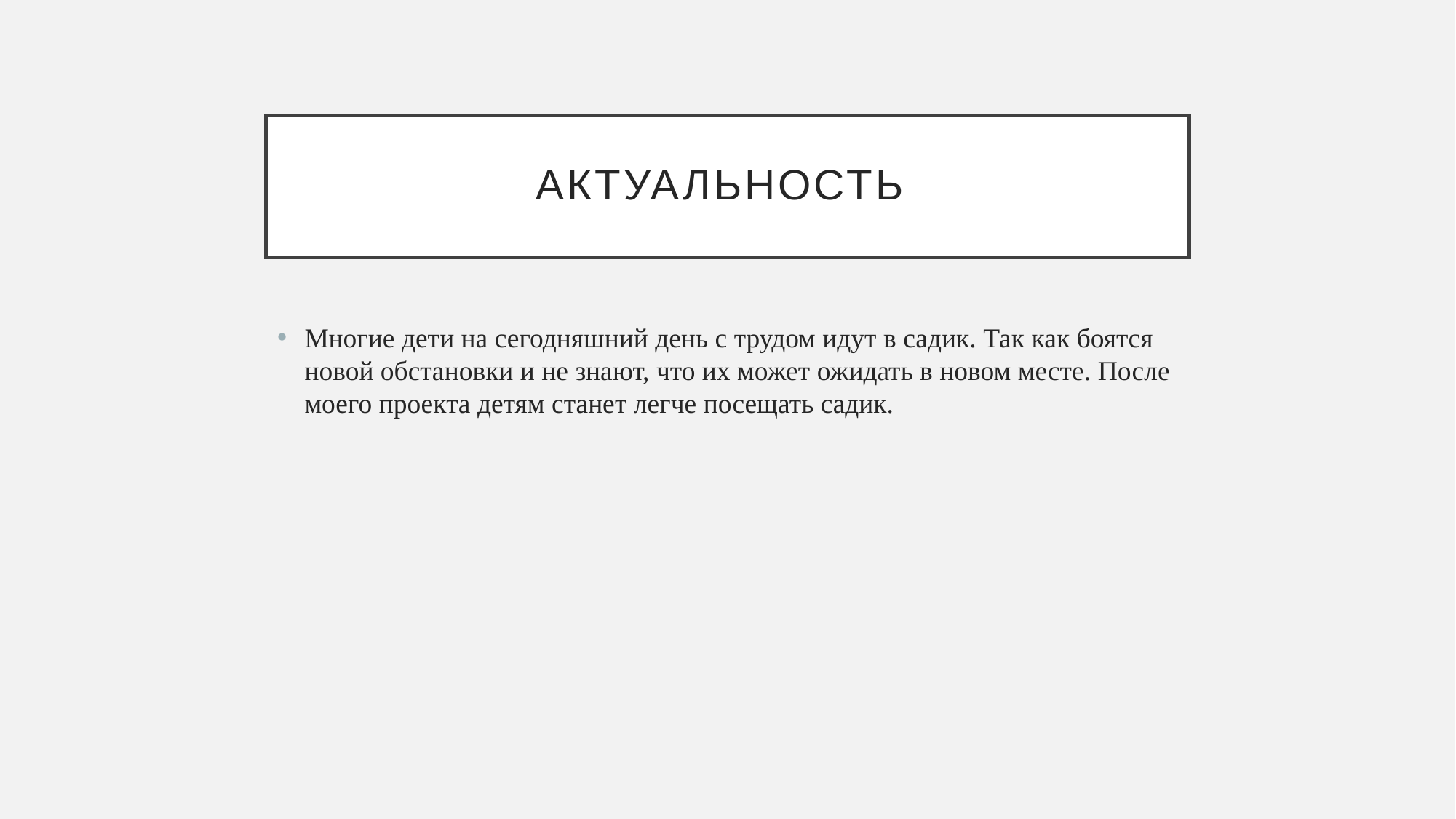

# Актуальность
Многие дети на сегодняшний день с трудом идут в садик. Так как боятся новой обстановки и не знают, что их может ожидать в новом месте. После моего проекта детям станет легче посещать садик.